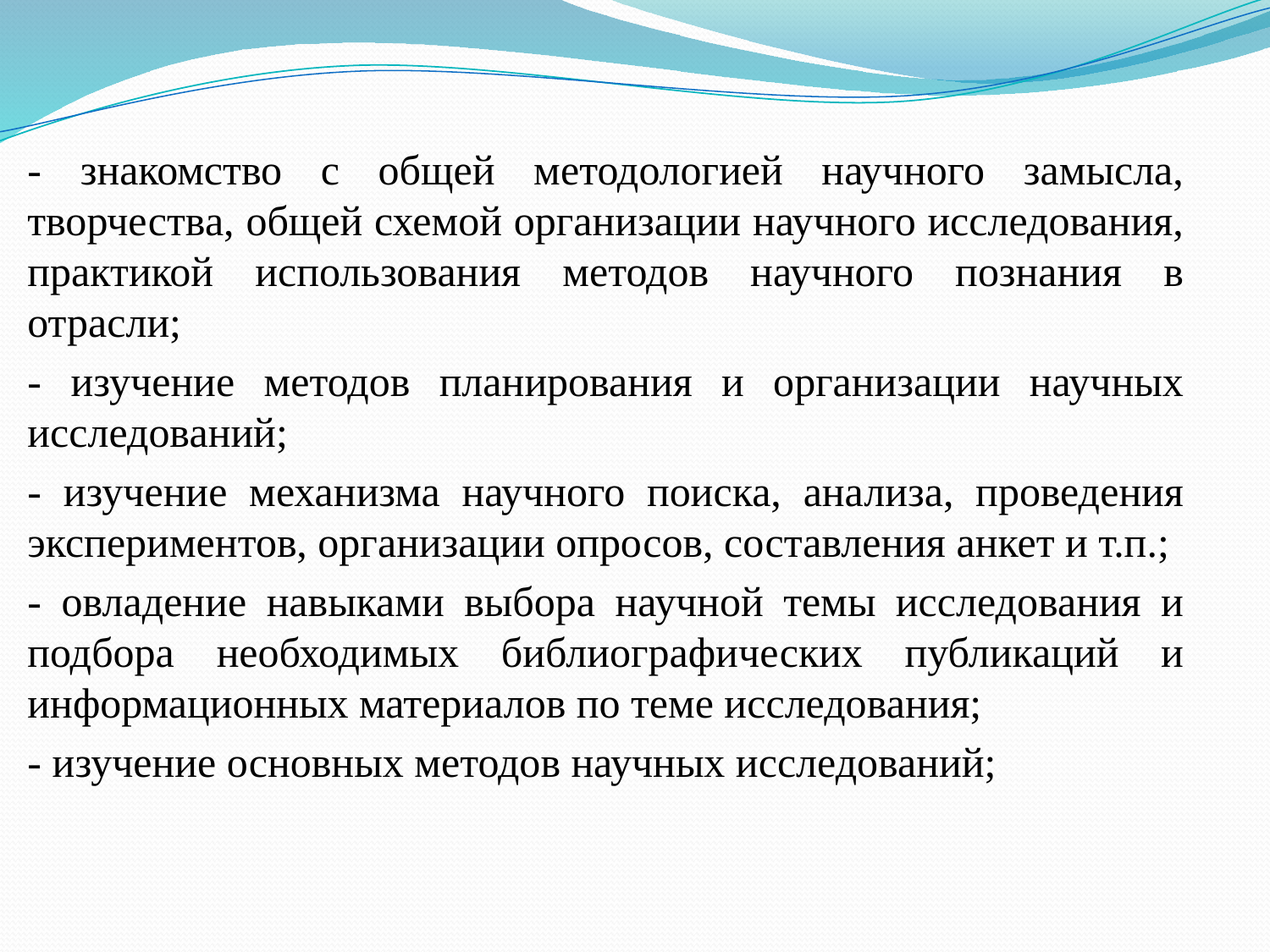

- знакомство с общей методологией научного замысла, творчества, общей схемой организации научного исследования, практикой использования методов научного познания в отрасли;
- изучение методов планирования и организации научных исследований;
- изучение механизма научного поиска, анализа, проведения экспериментов, организации опросов, составления анкет и т.п.;
- овладение навыками выбора научной темы исследования и подбора необходимых библиографических публикаций и информационных материалов по теме исследования;
- изучение основных методов научных исследований;